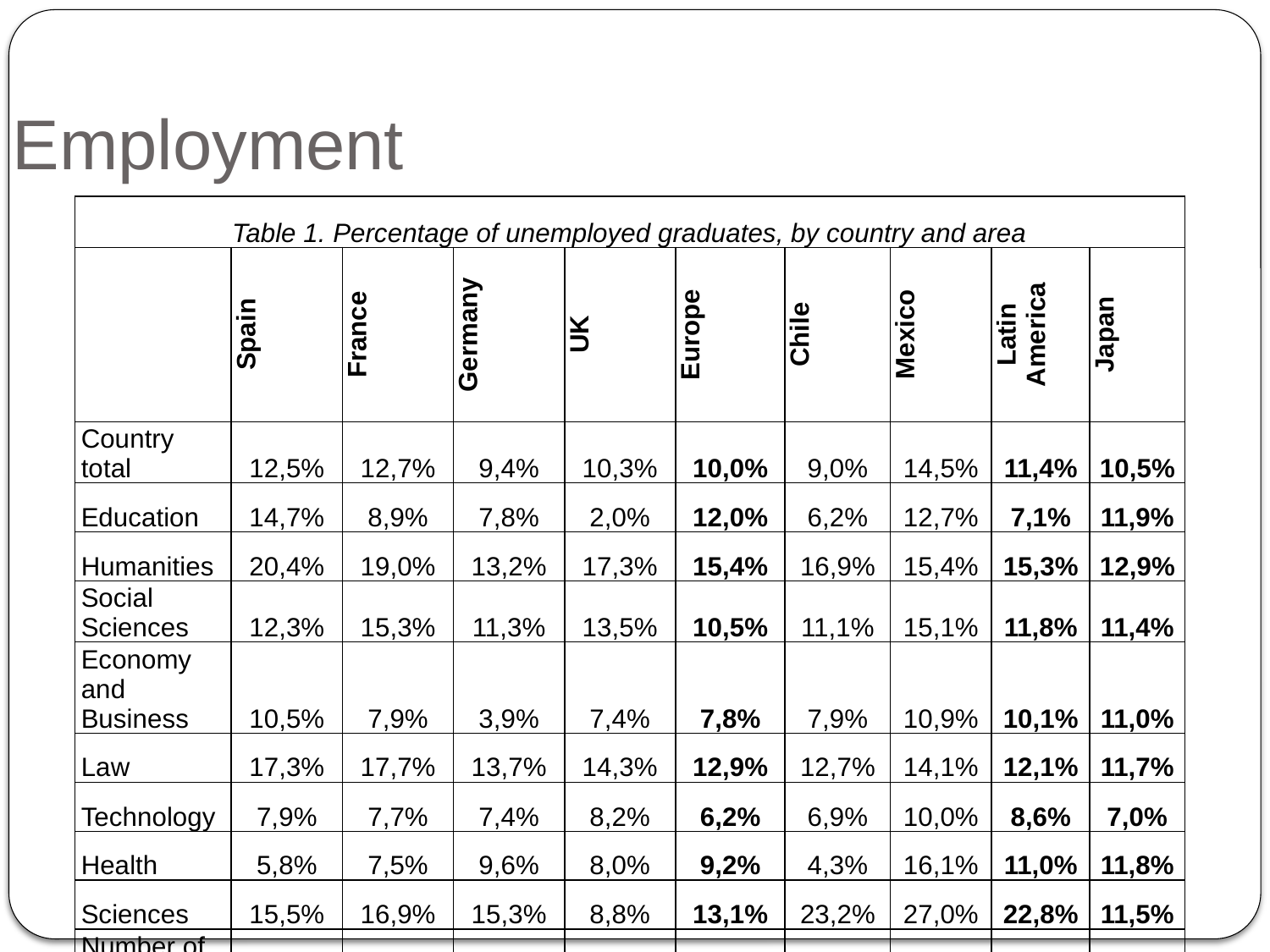

Employment
| Table 1. Percentage of unemployed graduates, by country and area |  |  |  |  |  |  |  |  |  |
| --- | --- | --- | --- | --- | --- | --- | --- | --- | --- |
|  | Spain | France | Germany | UK | Europe | Chile | Mexico | Latin America | Japan |
| Country total | 12,5% | 12,7% | 9,4% | 10,3% | 10,0% | 9,0% | 14,5% | 11,4% | 10,5% |
| Education | 14,7% | 8,9% | 7,8% | 2,0% | 12,0% | 6,2% | 12,7% | 7,1% | 11,9% |
| Humanities | 20,4% | 19,0% | 13,2% | 17,3% | 15,4% | 16,9% | 15,4% | 15,3% | 12,9% |
| Social Sciences | 12,3% | 15,3% | 11,3% | 13,5% | 10,5% | 11,1% | 15,1% | 11,8% | 11,4% |
| Economy and Business | 10,5% | 7,9% | 3,9% | 7,4% | 7,8% | 7,9% | 10,9% | 10,1% | 11,0% |
| Law | 17,3% | 17,7% | 13,7% | 14,3% | 12,9% | 12,7% | 14,1% | 12,1% | 11,7% |
| Technology | 7,9% | 7,7% | 7,4% | 8,2% | 6,2% | 6,9% | 10,0% | 8,6% | 7,0% |
| Health | 5,8% | 7,5% | 9,6% | 8,0% | 9,2% | 4,3% | 16,1% | 11,0% | 11,8% |
| Sciences | 15,5% | 16,9% | 15,3% | 8,8% | 13,1% | 23,2% | 27,0% | 22,8% | 11,5% |
| Number of interviews | 5384 | 1614 | 1667 | 1397 | 36973 | 2846 | 3992 | 8295 | 2073 |